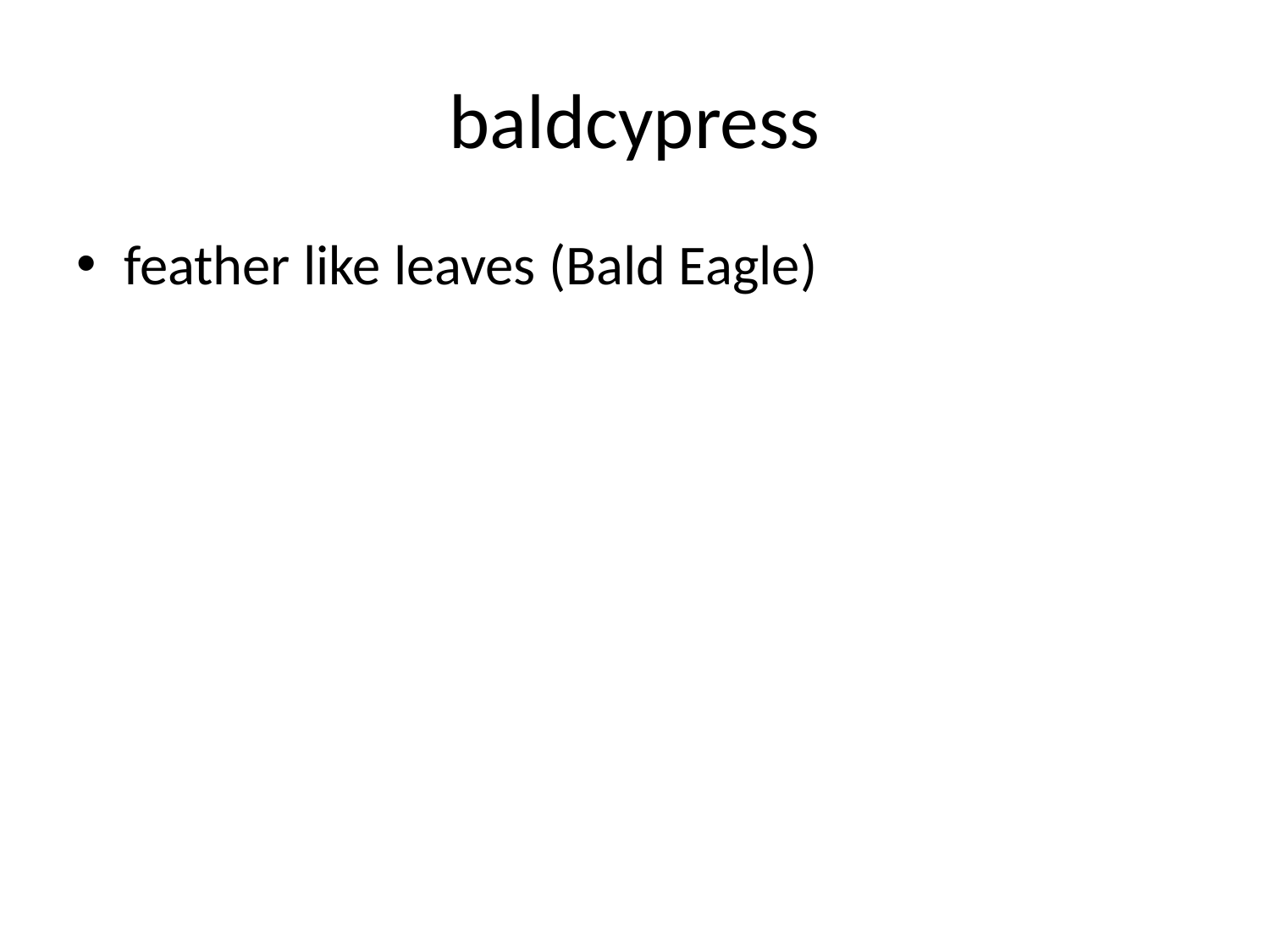

# baldcypress
feather like leaves (Bald Eagle)